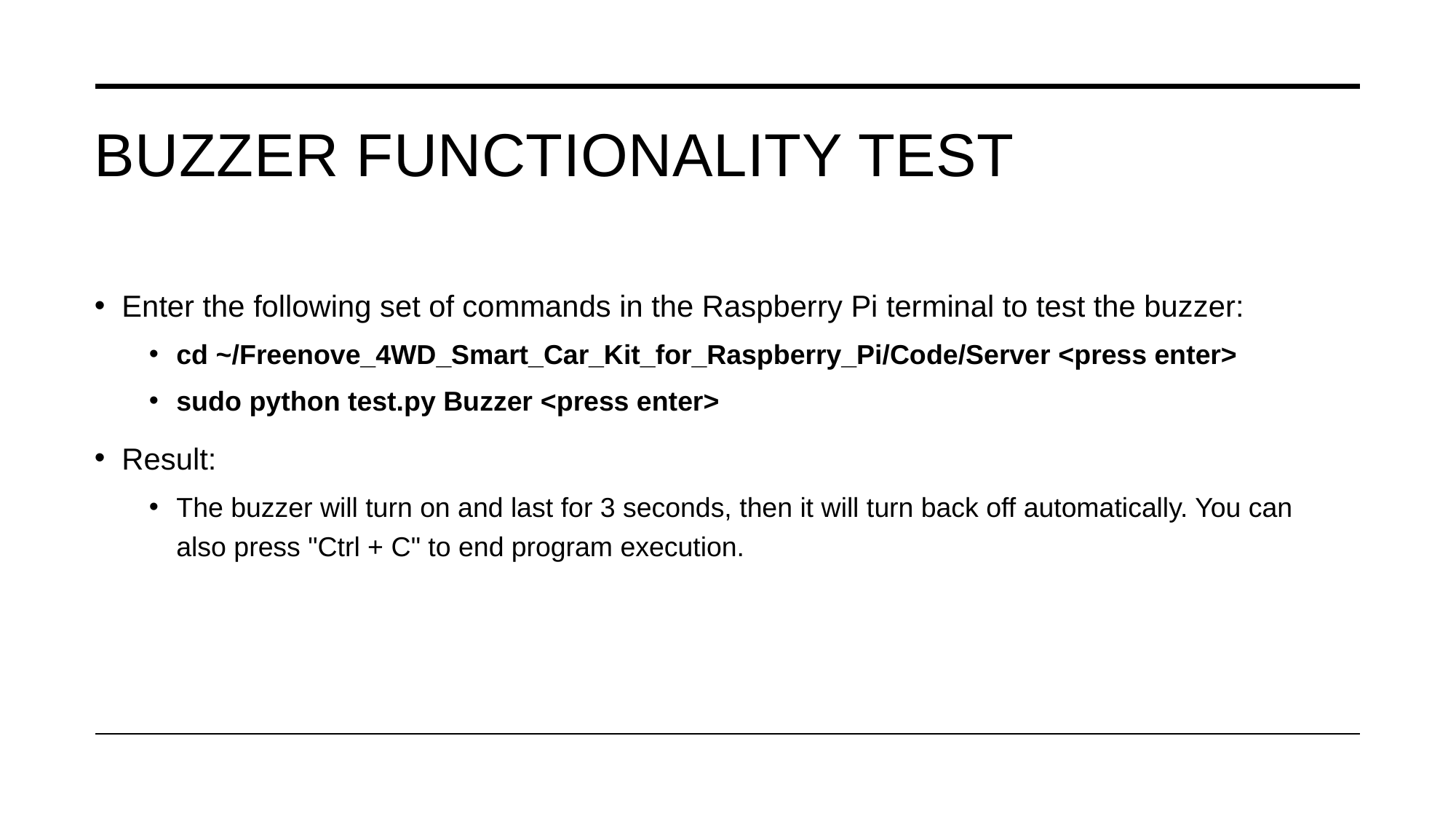

# Buzzer Functionality Test
Enter the following set of commands in the Raspberry Pi terminal to test the buzzer:
cd ~/Freenove_4WD_Smart_Car_Kit_for_Raspberry_Pi/Code/Server <press enter>
sudo python test.py Buzzer <press enter>
Result:
The buzzer will turn on and last for 3 seconds, then it will turn back off automatically. You can also press "Ctrl + C" to end program execution.